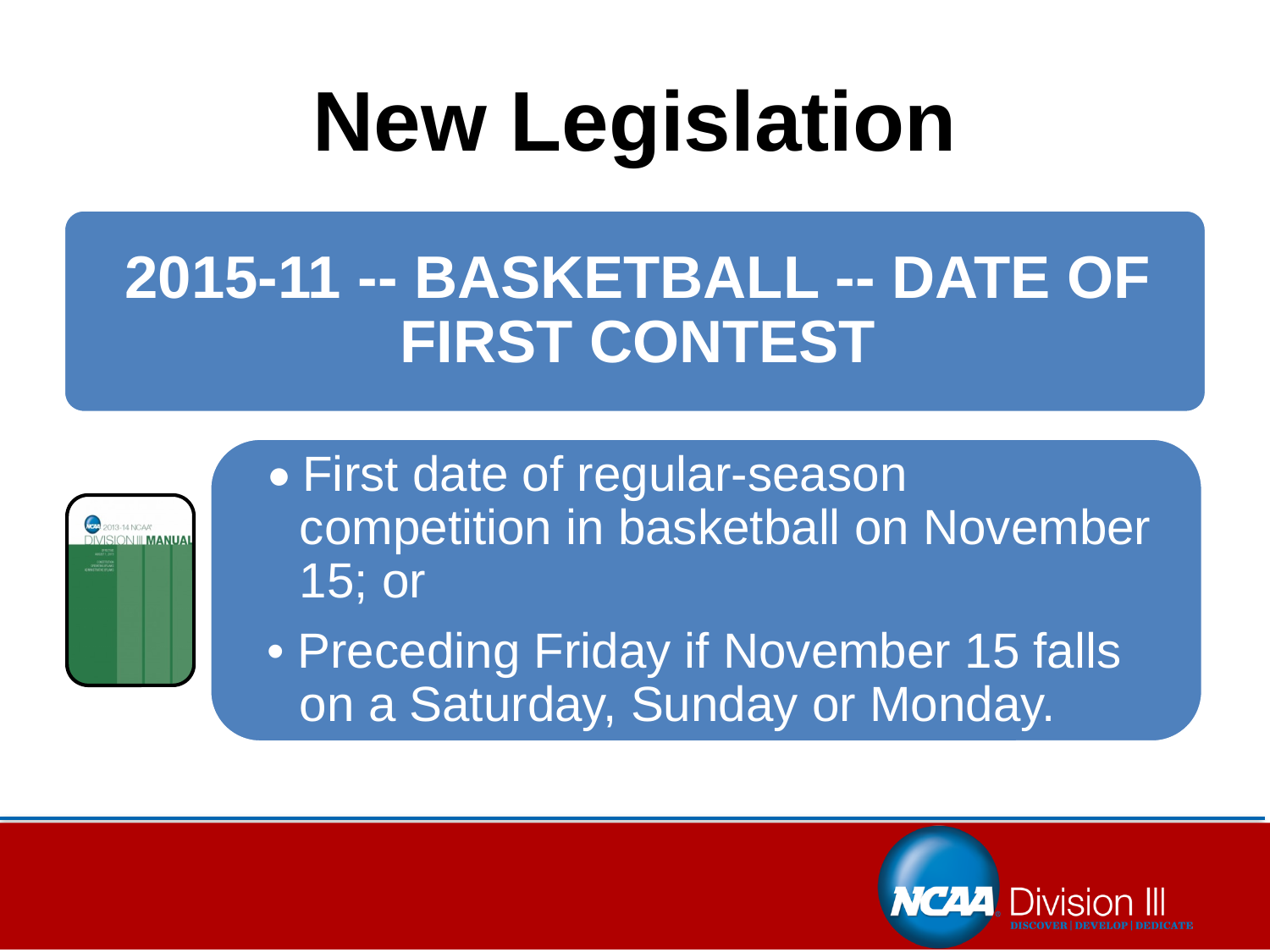

# New Legislation
2015-11 -- BASKETBALL -- DATE OF FIRST CONTEST
• First date of regular-season competition in basketball on November 15; or
• Preceding Friday if November 15 falls on a Saturday, Sunday or Monday.